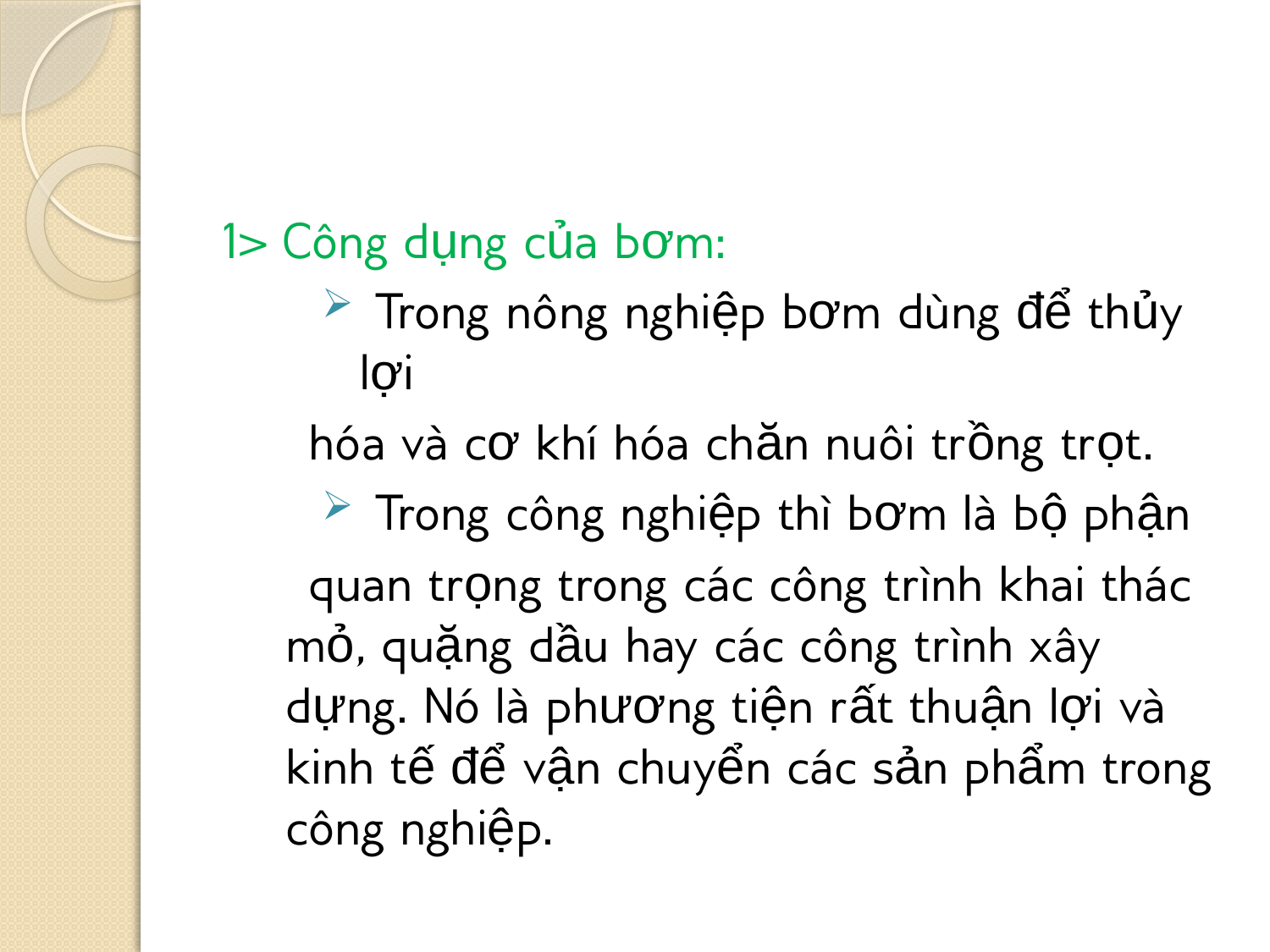

#
1> Công dụng của bơm:
 Trong nông nghiệp bơm dùng để thủy lợi
    hóa và cơ khí hóa chăn nuôi trồng trọt.
 Trong công nghiệp thì bơm là bộ phận
    quan trọng trong các công trình khai thác mỏ, quặng dầu hay các công trình xây dựng. Nó là phương tiện rất thuận lợi và kinh tế để vận chuyển các sản phẩm trong công nghiệp.